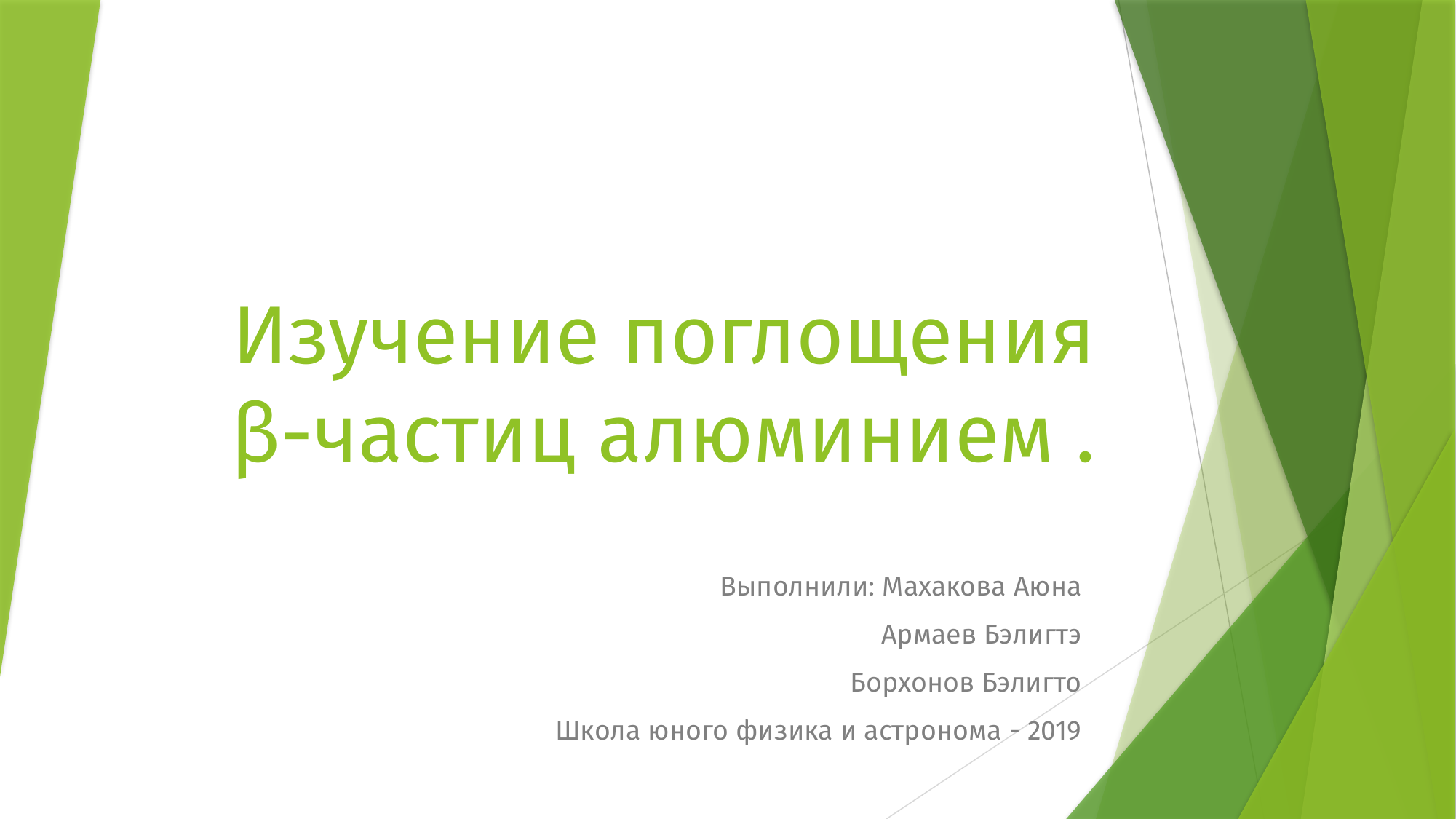

# Изучение поглощения β-частиц алюминием .
Выполнили: Махакова Аюна
Армаев Бэлигтэ
Борхонов Бэлигто
Школа юного физика и астронома - 2019